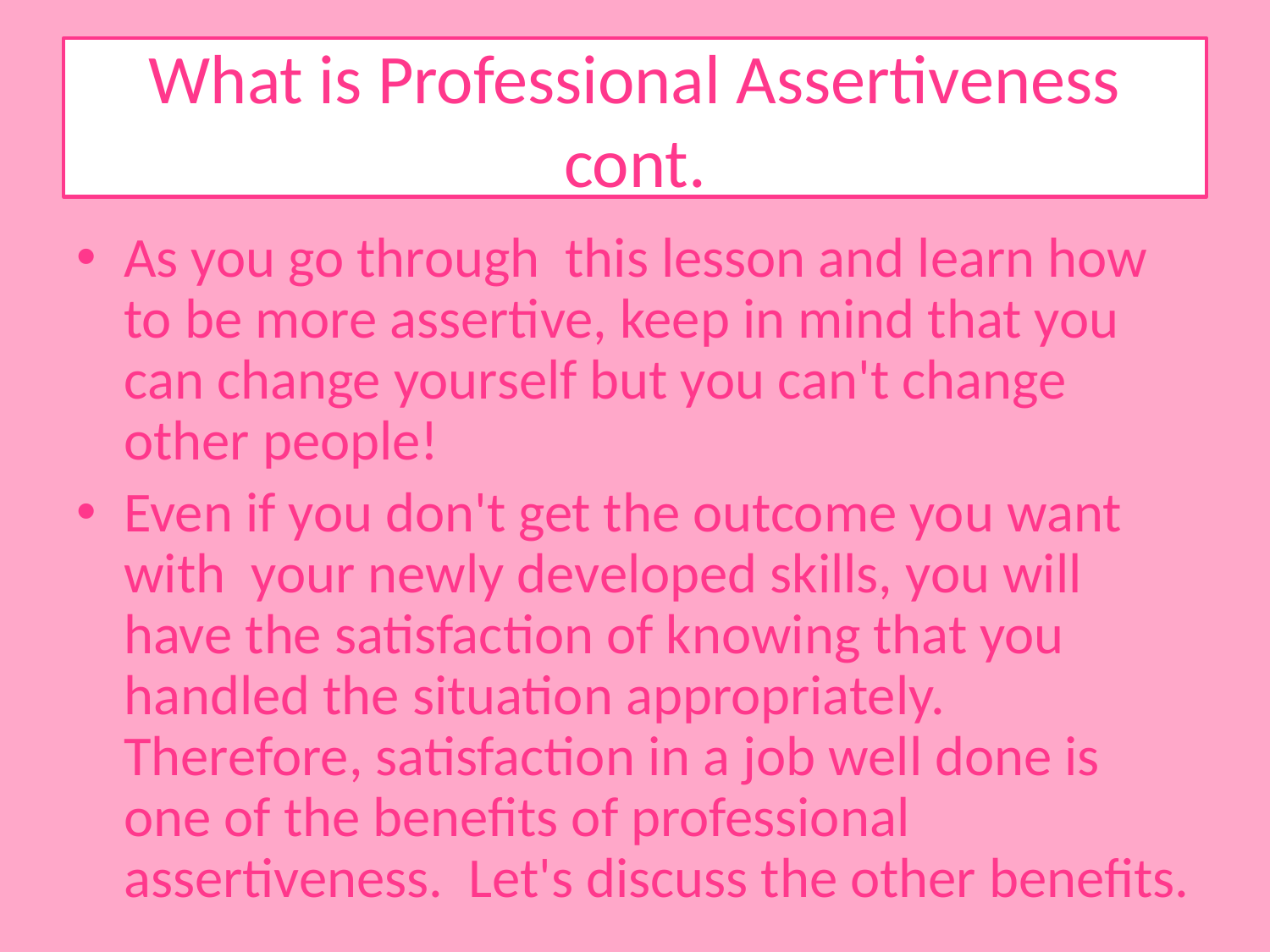

# What is Professional Assertiveness cont.
As you go through  this lesson and learn how to be more assertive, keep in mind that you can change yourself but you can't change other people!
Even if you don't get the outcome you want with  your newly developed skills, you will have the satisfaction of knowing that you handled the situation appropriately.  Therefore, satisfaction in a job well done is one of the benefits of professional assertiveness.  Let's discuss the other benefits.